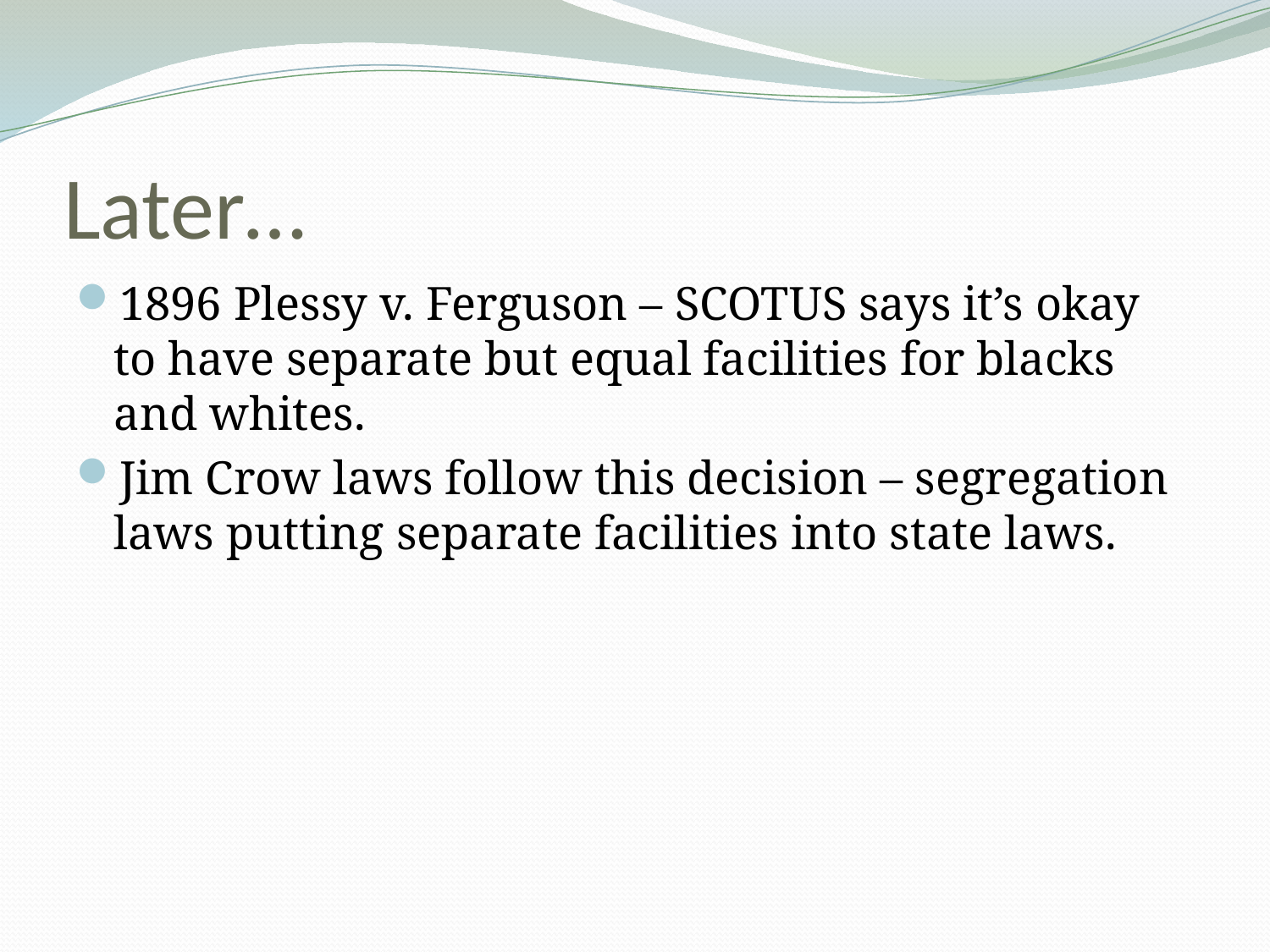

# Later…
1896 Plessy v. Ferguson – SCOTUS says it’s okay to have separate but equal facilities for blacks and whites.
Jim Crow laws follow this decision – segregation laws putting separate facilities into state laws.